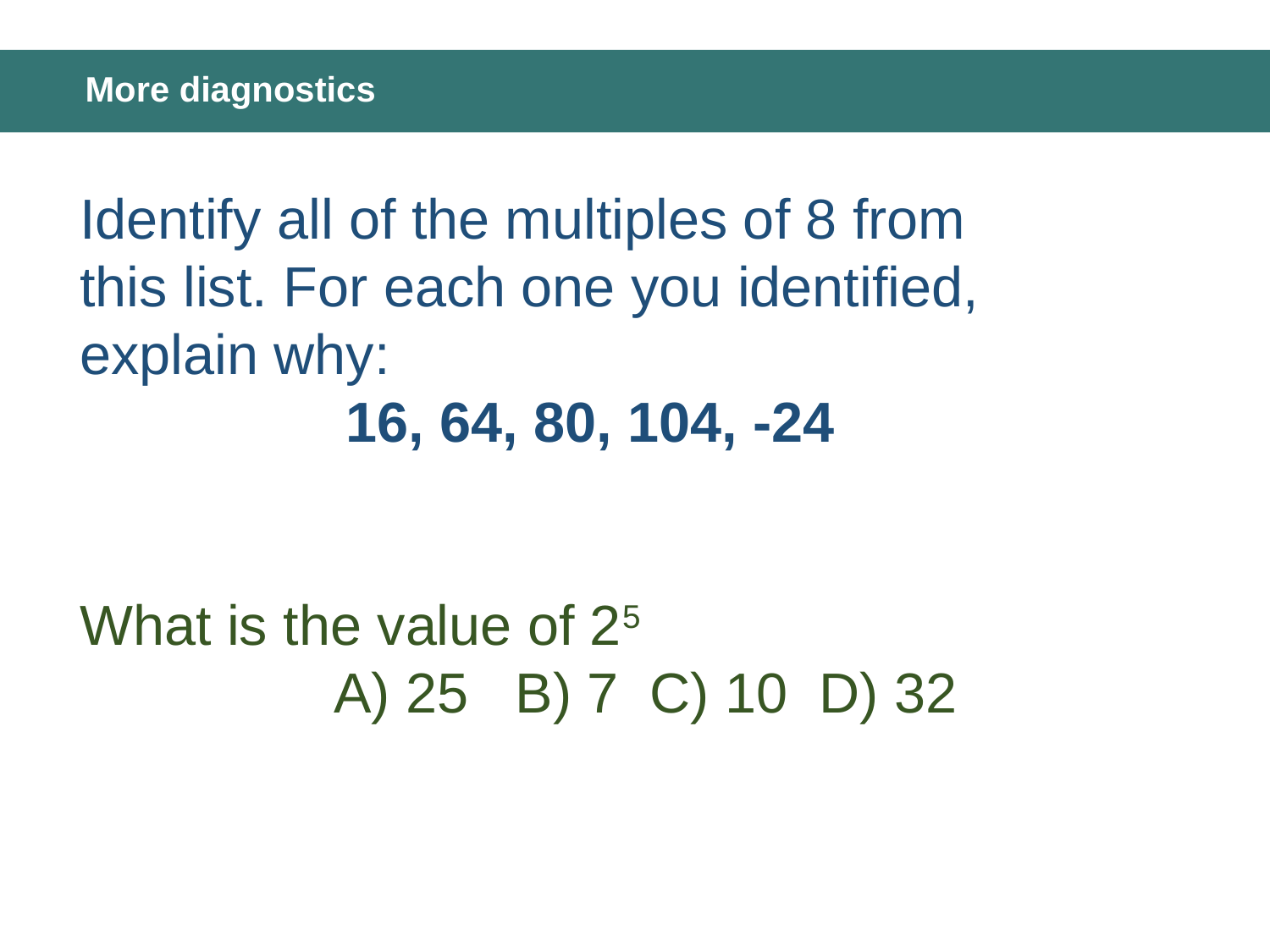

# More diagnostics
Identify all of the multiples of 8 from
this list. For each one you identified,
explain why:
                 16, 64, 80, 104, -24

What is the value of 25
		A) 25   B) 7  C) 10  D) 32